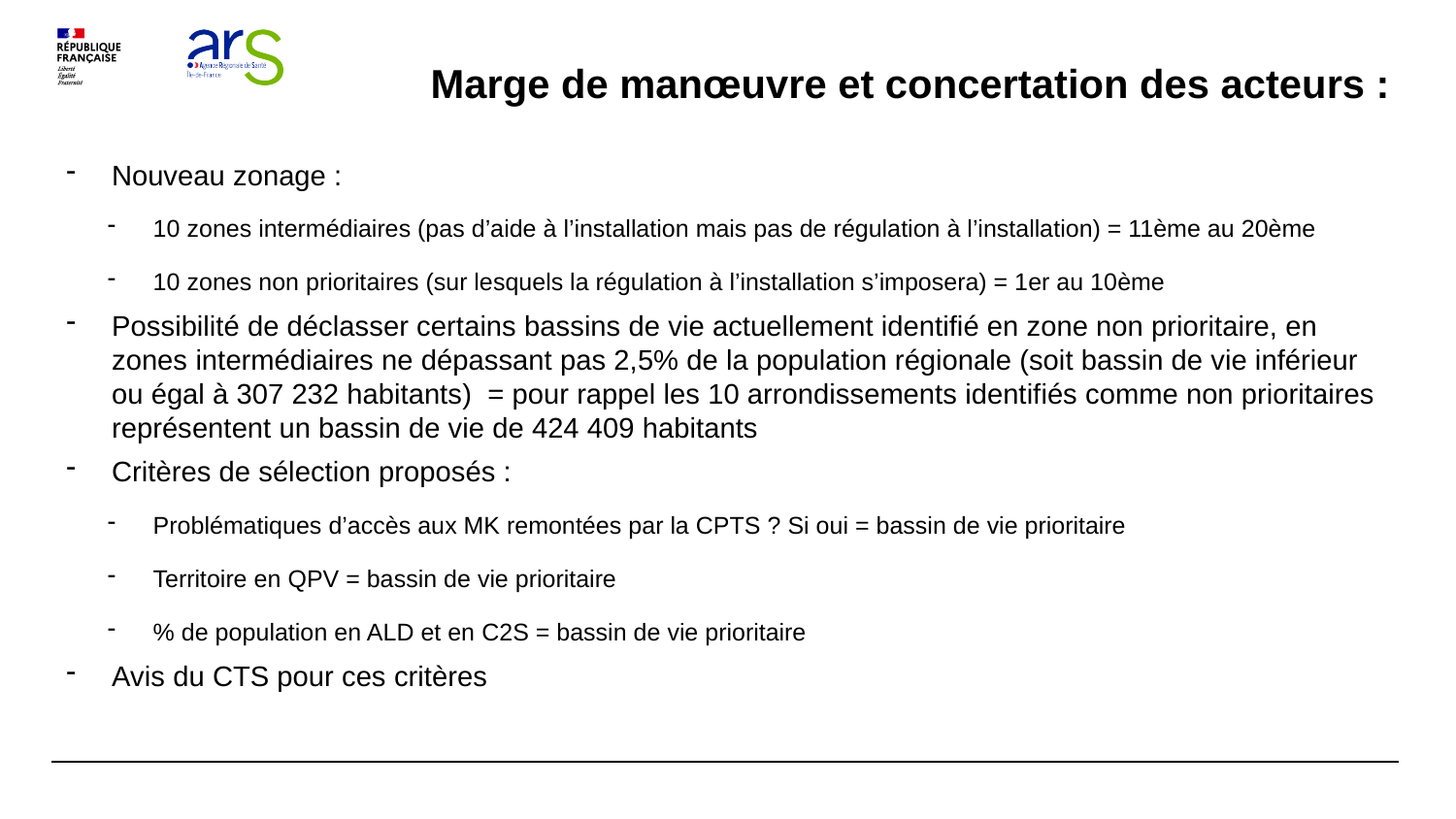

# Marge de manœuvre et concertation des acteurs :
Nouveau zonage :
10 zones intermédiaires (pas d’aide à l’installation mais pas de régulation à l’installation) = 11ème au 20ème
10 zones non prioritaires (sur lesquels la régulation à l’installation s’imposera) = 1er au 10ème
Possibilité de déclasser certains bassins de vie actuellement identifié en zone non prioritaire, en zones intermédiaires ne dépassant pas 2,5% de la population régionale (soit bassin de vie inférieur ou égal à 307 232 habitants)  = pour rappel les 10 arrondissements identifiés comme non prioritaires représentent un bassin de vie de 424 409 habitants
Critères de sélection proposés :
Problématiques d’accès aux MK remontées par la CPTS ? Si oui = bassin de vie prioritaire
Territoire en QPV = bassin de vie prioritaire
% de population en ALD et en C2S = bassin de vie prioritaire
Avis du CTS pour ces critères